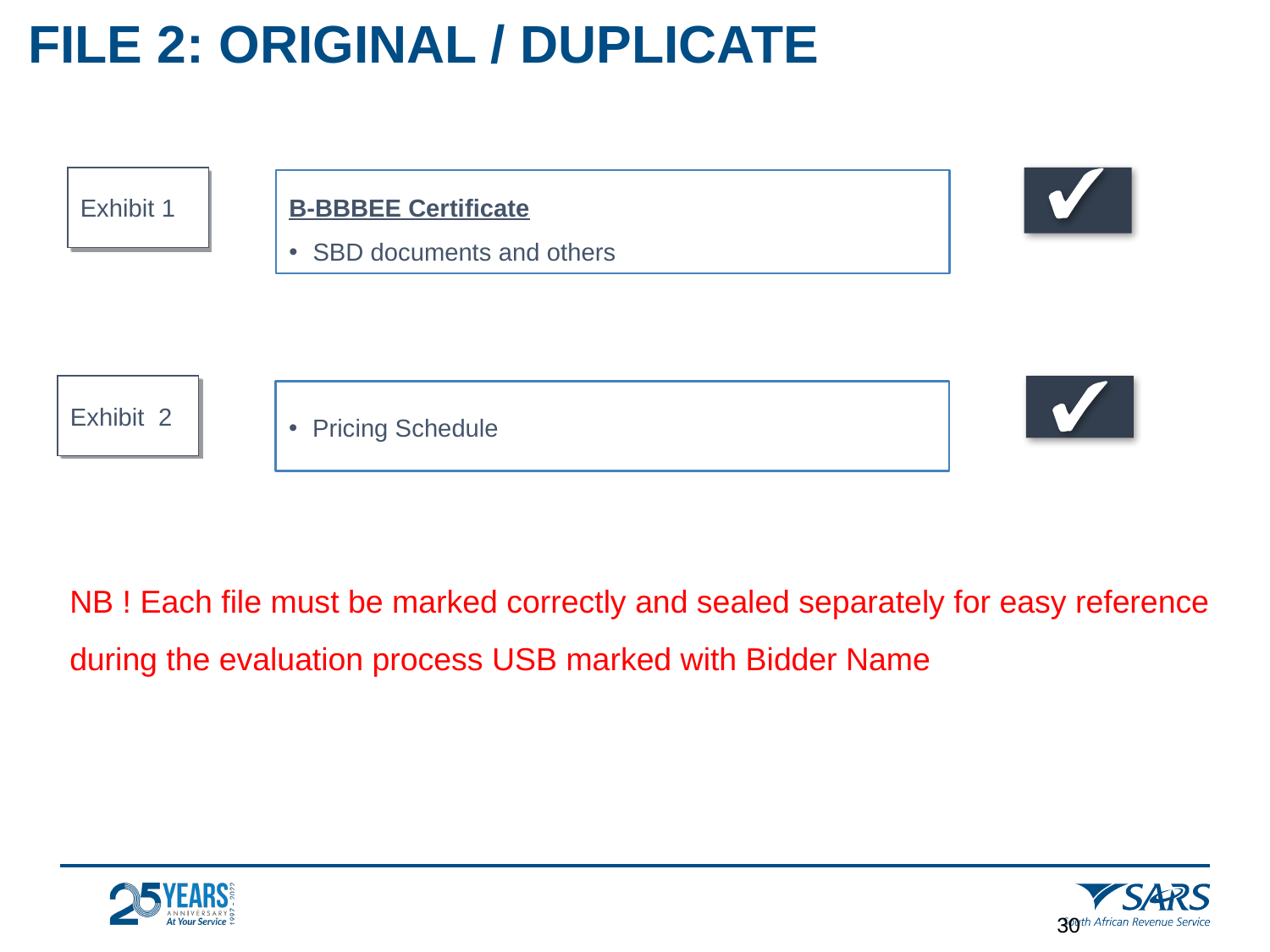

FILE 2: ORIGINAL / DUPLICATE
Exhibit 1

B-BBBEE Certificate
SBD documents and others
Exhibit  2

Pricing Schedule

NB ! Each file must be marked correctly and sealed separately for easy reference during the evaluation process USB marked with Bidder Name
30